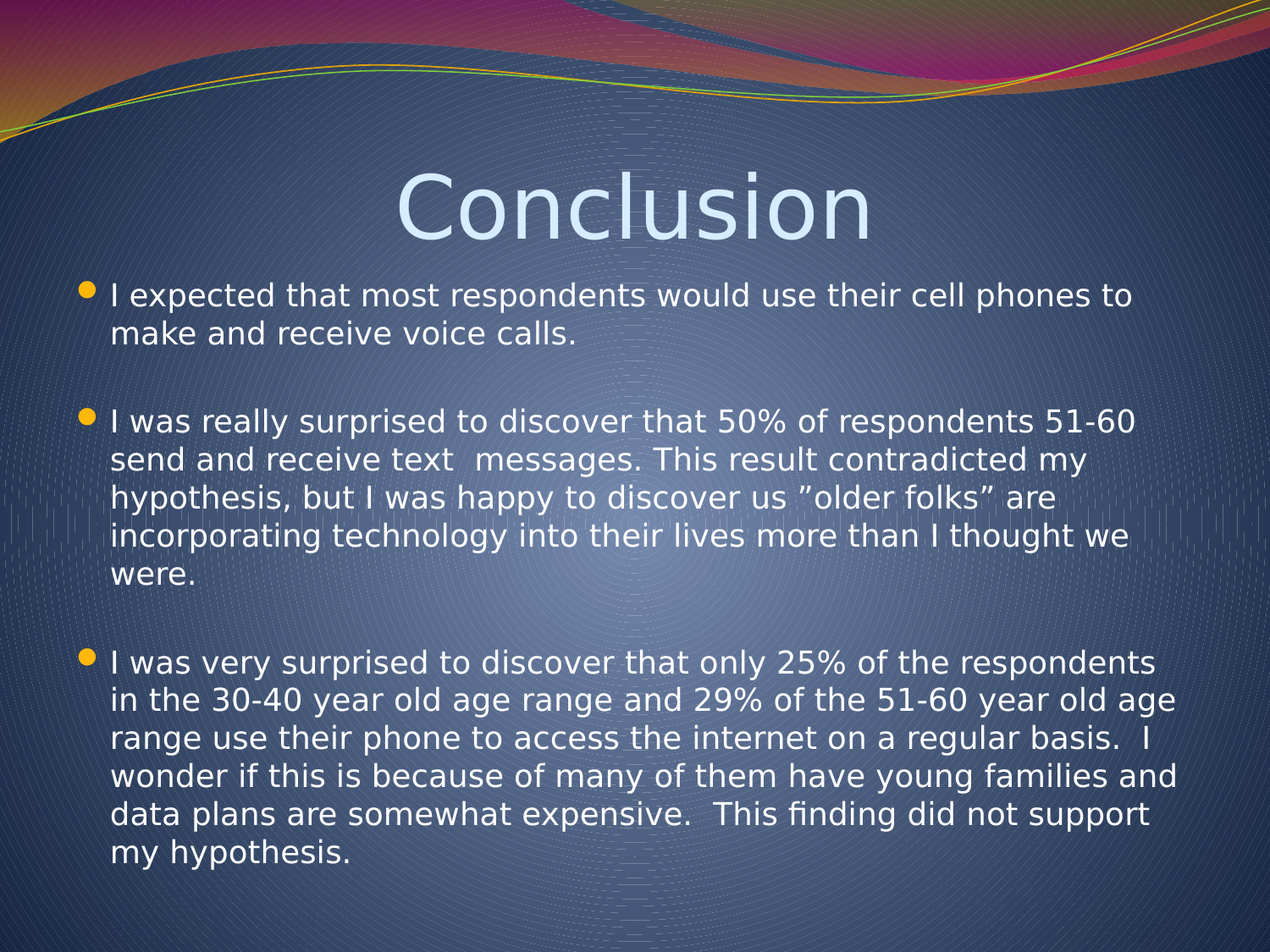

# Conclusion
I expected that most respondents would use their cell phones to make and receive voice calls.

I was really surprised to discover that 50% of respondents 51-60 send and receive text  messages. This result contradicted my hypothesis, but I was happy to discover us ”older folks” are incorporating technology into their lives more than I thought we were.

I was very surprised to discover that only 25% of the respondents in the 30-40 year old age range and 29% of the 51-60 year old age range use their phone to access the internet on a regular basis.  I wonder if this is because of many of them have young families and data plans are somewhat expensive.  This finding did not support my hypothesis.